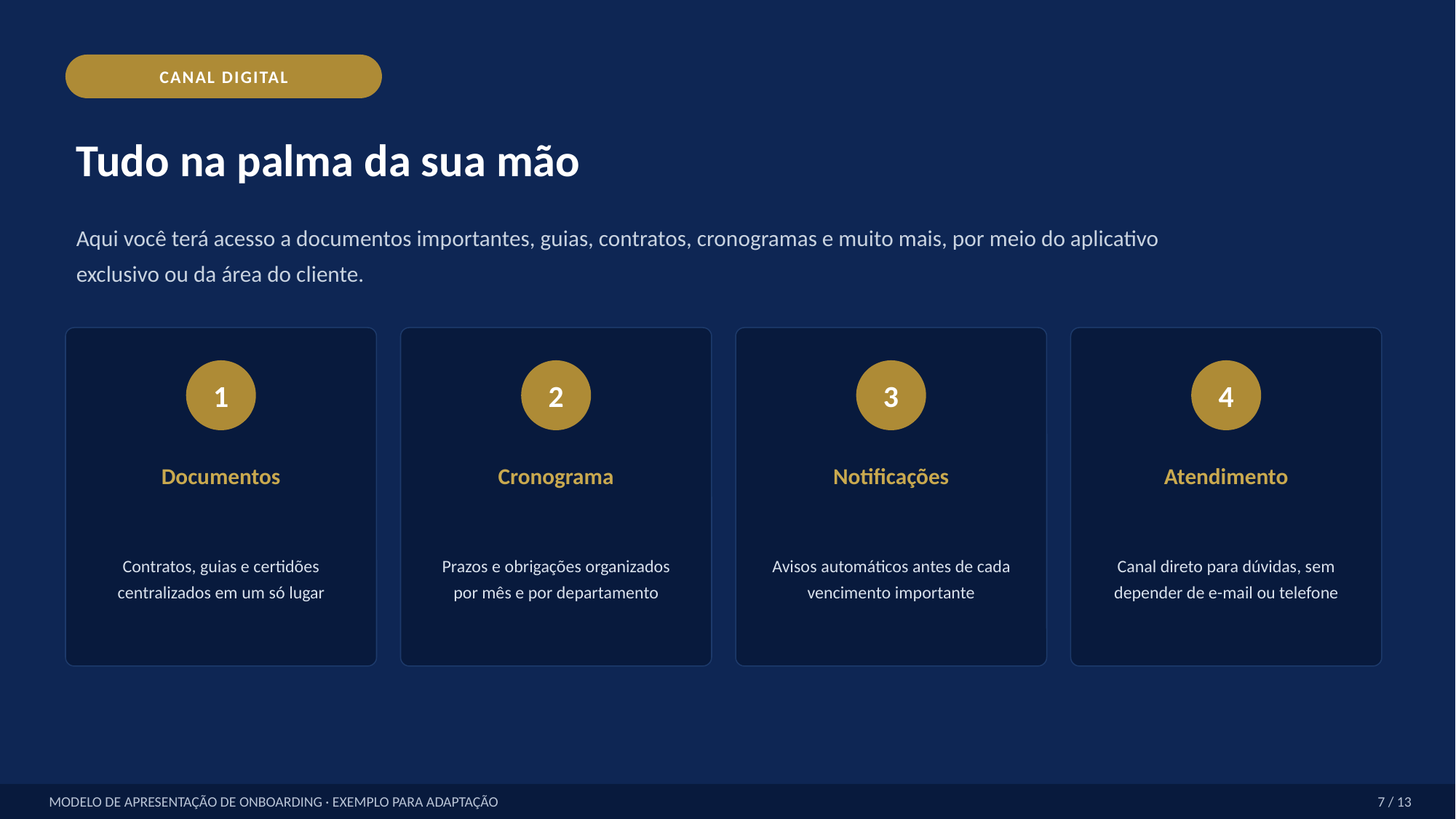

CANAL DIGITAL
Tudo na palma da sua mão
Aqui você terá acesso a documentos importantes, guias, contratos, cronogramas e muito mais, por meio do aplicativo exclusivo ou da área do cliente.

1

2

3

4
Documentos
Cronograma
Notificações
Atendimento
Contratos, guias e certidões centralizados em um só lugar
Prazos e obrigações organizados por mês e por departamento
Avisos automáticos antes de cada vencimento importante
Canal direto para dúvidas, sem depender de e-mail ou telefone

MODELO DE APRESENTAÇÃO DE ONBOARDING · EXEMPLO PARA ADAPTAÇÃO
7 / 13